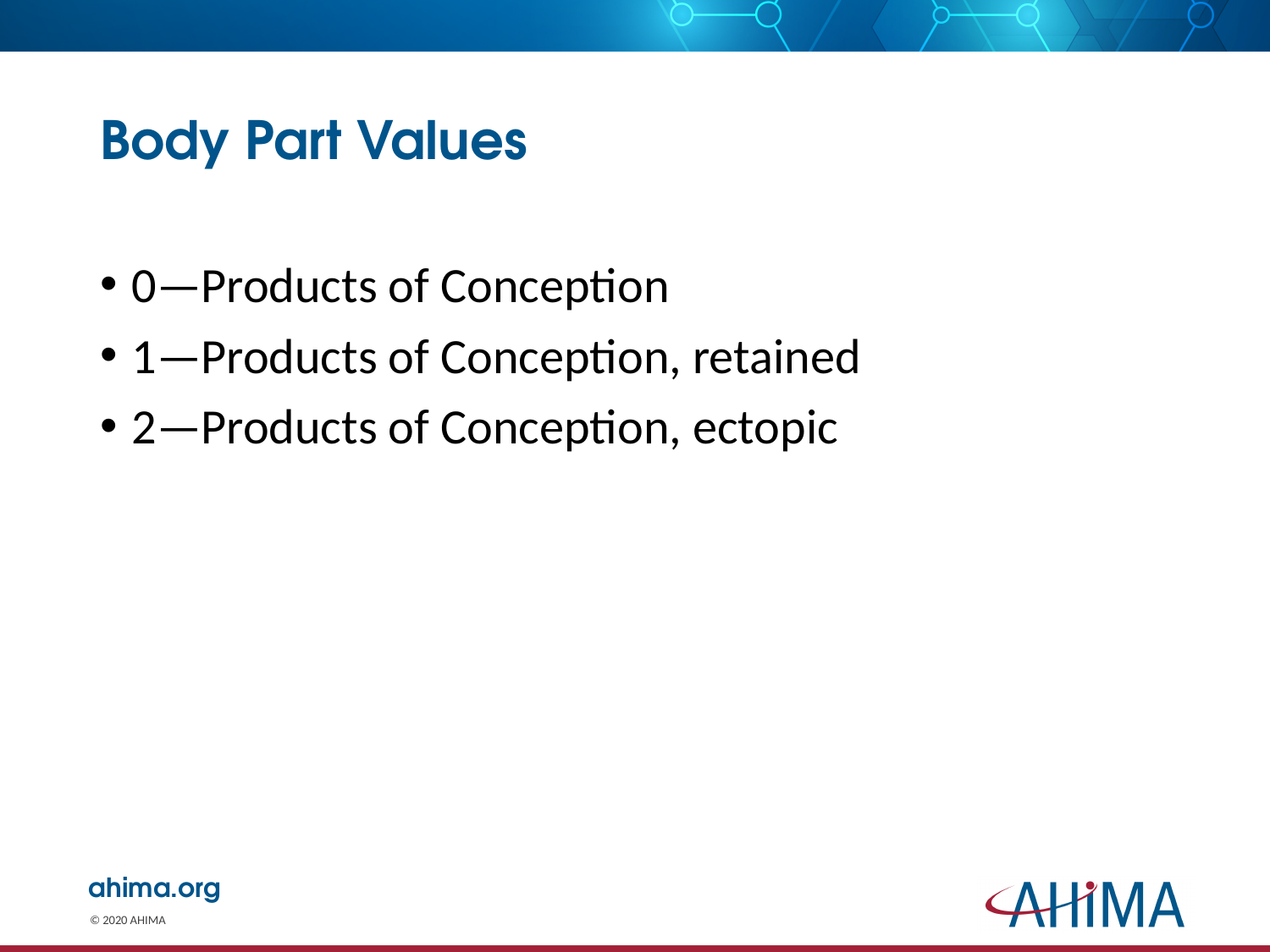

# Body Part Values
0—Products of Conception
1—Products of Conception, retained
2—Products of Conception, ectopic